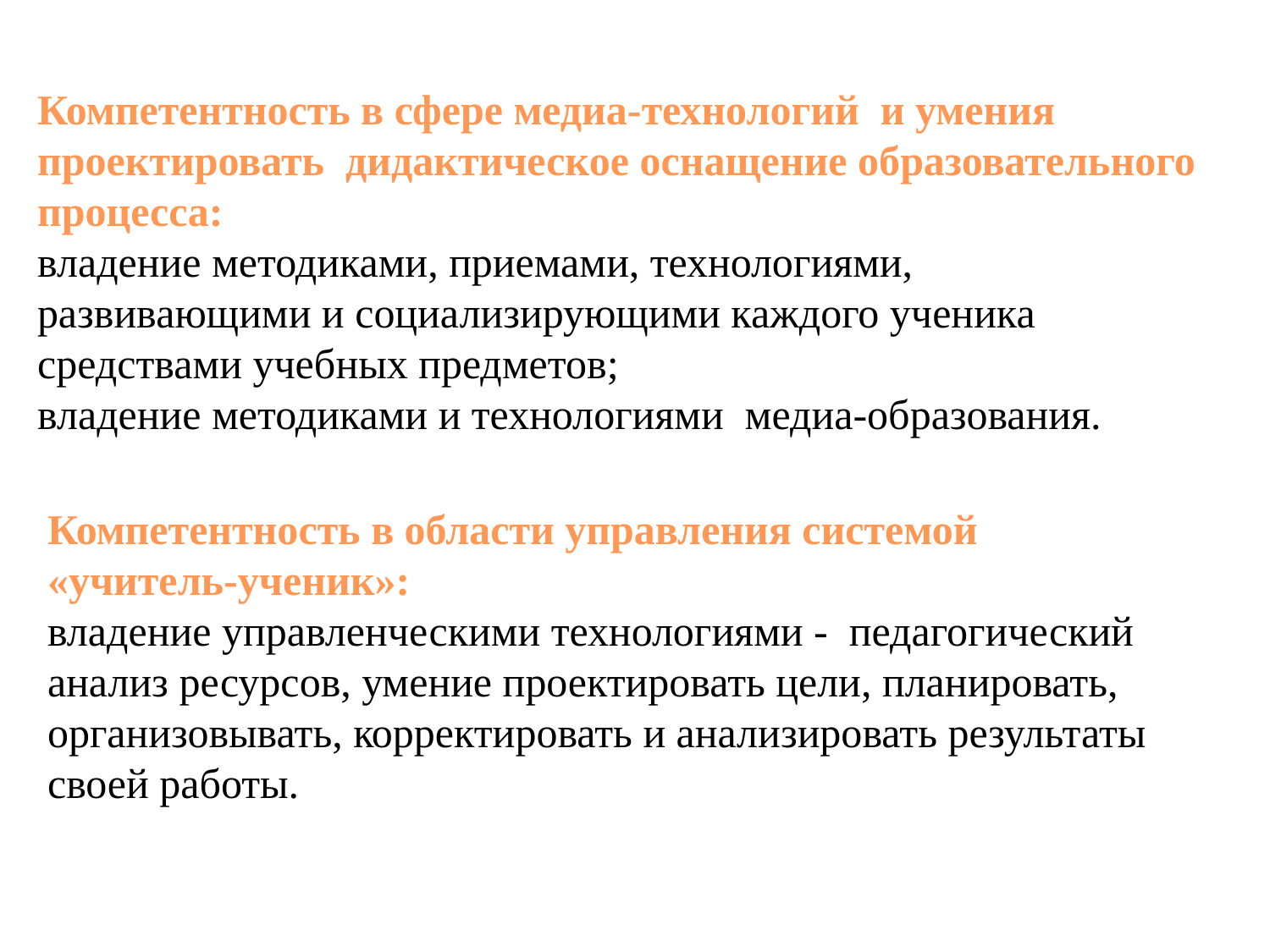

Компетентность в сфере медиа-технологий  и умения  проектировать  дидактическое оснащение образовательного процесса:
владение методиками, приемами, технологиями,
развивающими и социализирующими каждого ученика  средствами учебных предметов;
владение методиками и технологиями  медиа-образования.

Компетентность в области управления системой
«учитель-ученик»:
владение управленческими технологиями -  педагогический анализ ресурсов, умение проектировать цели, планировать, организовывать, корректировать и анализировать результаты своей работы.